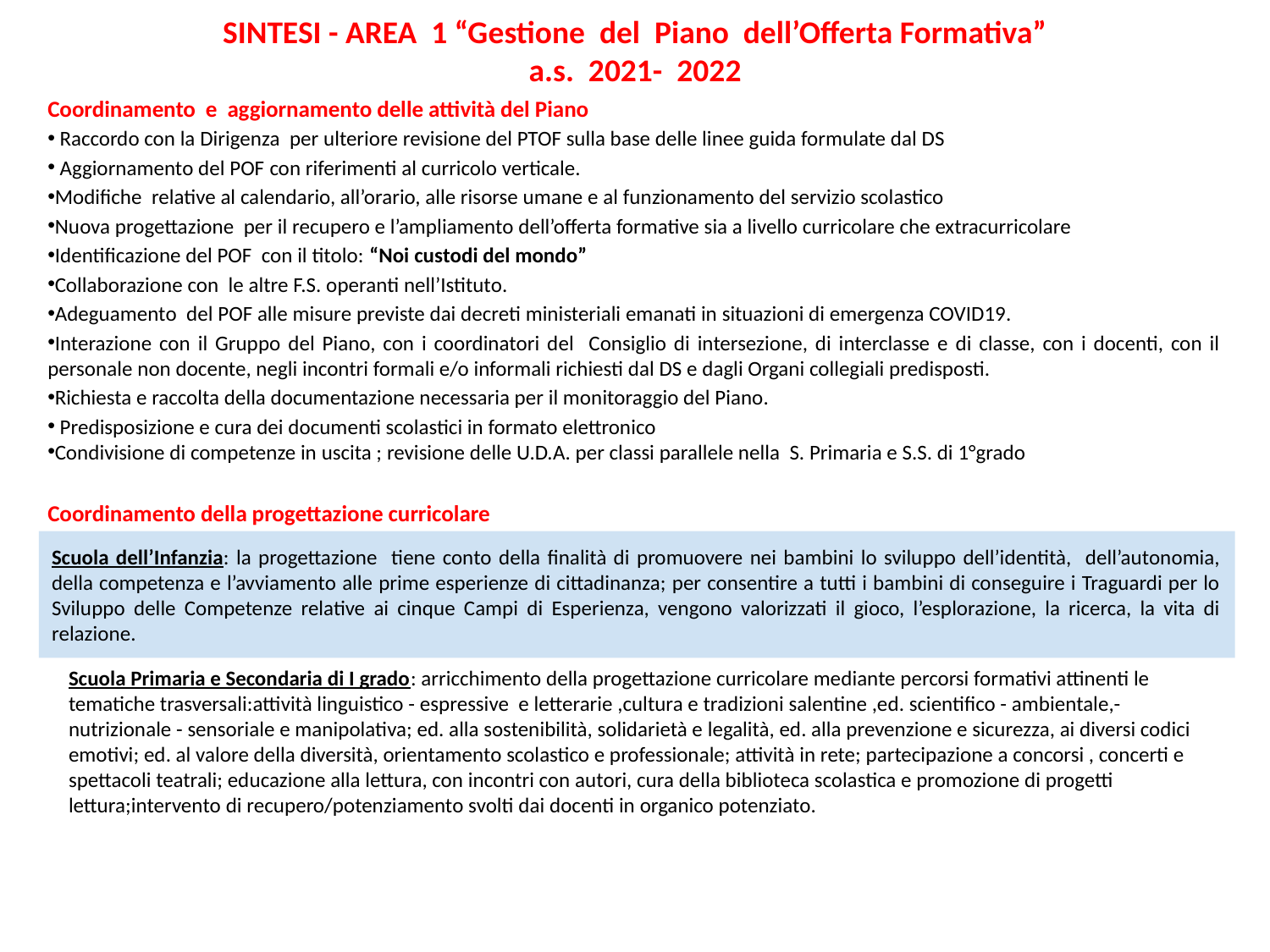

# SINTESI - AREA  1 “Gestione  del  Piano  dell’Offerta Formativa” a.s.  2021-  2022
Coordinamento  e  aggiornamento delle attività del Piano
 Raccordo con la Dirigenza  per ulteriore revisione del PTOF sulla base delle linee guida formulate dal DS
 Aggiornamento del POF con riferimenti al curricolo verticale.
Modifiche  relative al calendario, all’orario, alle risorse umane e al funzionamento del servizio scolastico
Nuova progettazione  per il recupero e l’ampliamento dell’offerta formative sia a livello curricolare che extracurricolare
Identificazione del POF  con il titolo: “Noi custodi del mondo”
Collaborazione con  le altre F.S. operanti nell’Istituto.
Adeguamento  del POF alle misure previste dai decreti ministeriali emanati in situazioni di emergenza COVID19.
Interazione con il Gruppo del Piano, con i coordinatori del  Consiglio di intersezione, di interclasse e di classe, con i docenti, con il personale non docente, negli incontri formali e/o informali richiesti dal DS e dagli Organi collegiali predisposti.
Richiesta e raccolta della documentazione necessaria per il monitoraggio del Piano.
 Predisposizione e cura dei documenti scolastici in formato elettronico
Condivisione di competenze in uscita ; revisione delle U.D.A. per classi parallele nella  S. Primaria e S.S. di 1°grado

Coordinamento della progettazione curricolare

Scuola Primaria e Secondaria di I grado: arricchimento della progettazione curricolare mediante percorsi formativi attinenti le tematiche trasversali:attività linguistico - espressive  e letterarie ,cultura e tradizioni salentine ,ed. scientifico - ambientale,-nutrizionale - sensoriale e manipolativa; ed. alla sostenibilità, solidarietà e legalità, ed. alla prevenzione e sicurezza, ai diversi codici emotivi; ed. al valore della diversità, orientamento scolastico e professionale; attività in rete; partecipazione a concorsi , concerti e spettacoli teatrali; educazione alla lettura, con incontri con autori, cura della biblioteca scolastica e promozione di progetti lettura;intervento di recupero/potenziamento svolti dai docenti in organico potenziato.

Scuola dell’Infanzia: la progettazione  tiene conto della finalità di promuovere nei bambini lo sviluppo dell’identità,  dell’autonomia, della competenza e l’avviamento alle prime esperienze di cittadinanza; per consentire a tutti i bambini di conseguire i Traguardi per lo Sviluppo delle Competenze relative ai cinque Campi di Esperienza, vengono valorizzati il gioco, l’esplorazione, la ricerca, la vita di relazione.